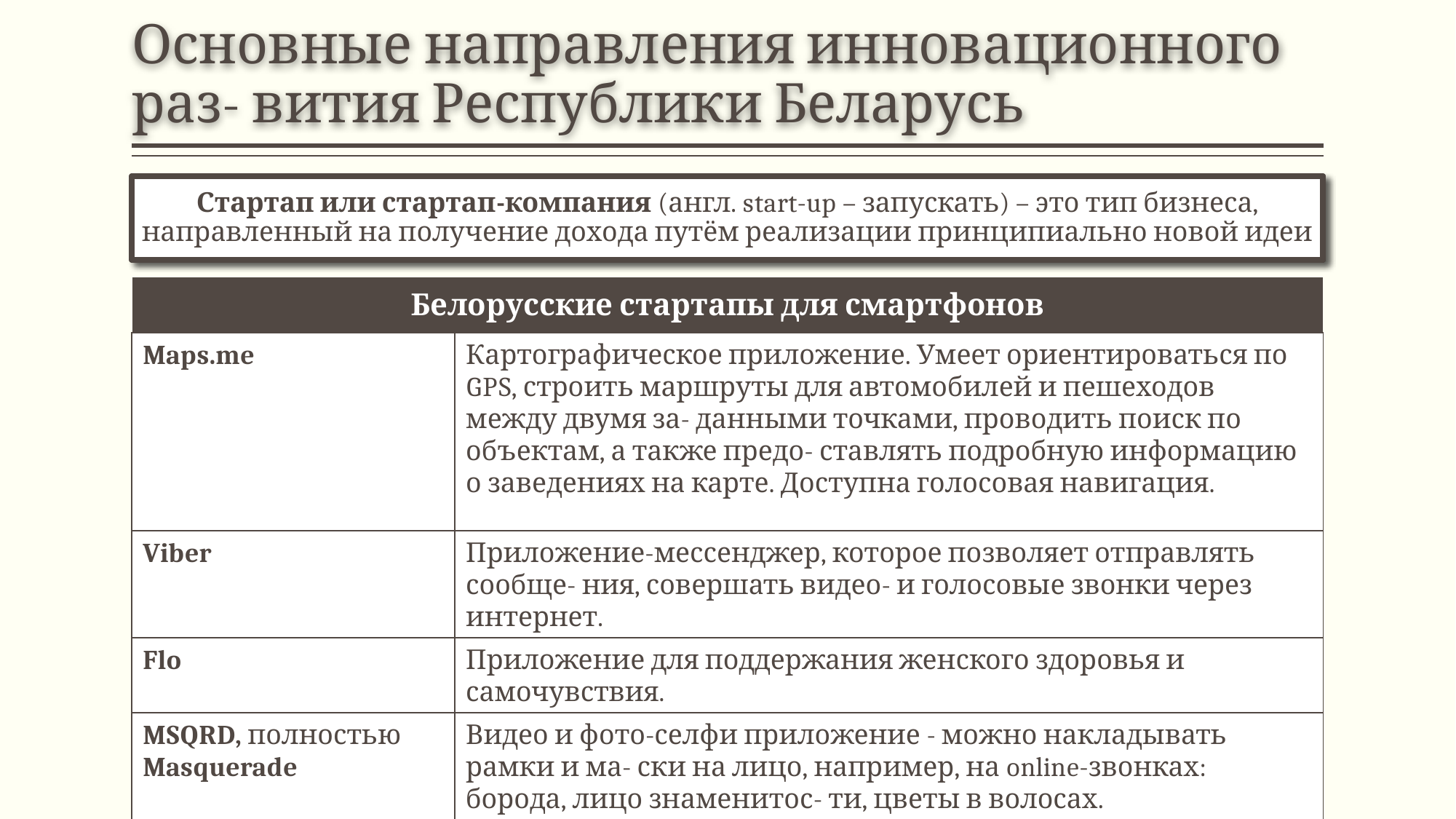

# Основные направления инновационного раз- вития Республики Беларусь

Стартап или стартап-компания (англ. start-up – запускать) – это тип бизнеса, направленный на получение дохода путём реализации принципиально новой идеи
| Белорусские стартапы для смартфонов |  |
| --- | --- |
| Maps.me | Картографическое приложение. Умеет ориентироваться по GPS, строить маршруты для автомобилей и пешеходов между двумя за- данными точками, проводить поиск по объектам, а также предо- ставлять подробную информацию о заведениях на карте. Доступна голосовая навигация. |
| Viber | Приложение-мессенджер, которое позволяет отправлять сообще- ния, совершать видео- и голосовые звонки через интернет. |
| Flo | Приложение для поддержания женского здоровья и самочувствия. |
| MSQRD, полностью Masquerade | Видео и фото-селфи приложение - можно накладывать рамки и ма- ски на лицо, например, на online-звонках: борода, лицо знаменитос- ти, цветы в волосах. |